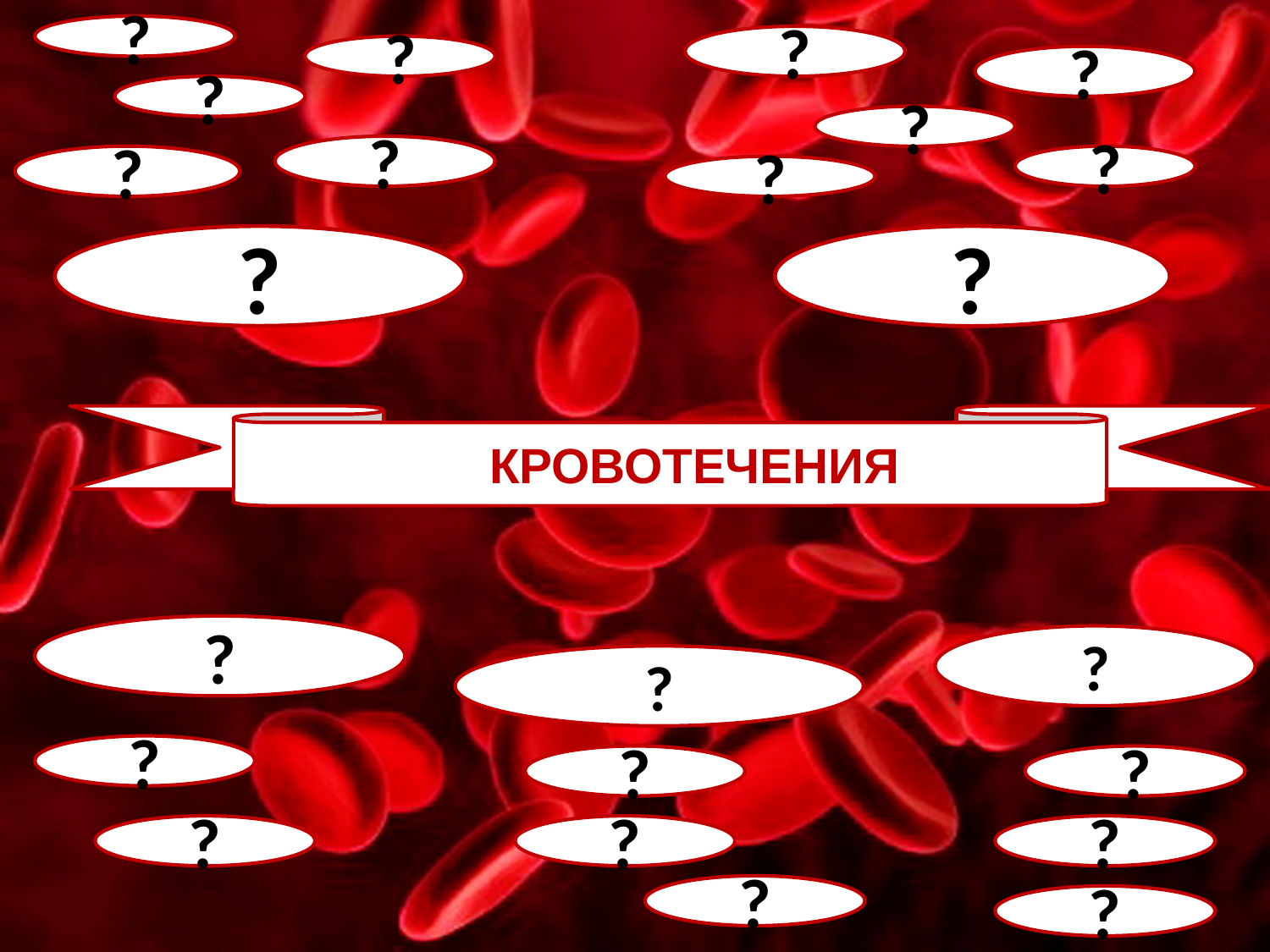

?
?
?
?
?
?
?
?
?
?
?
?
    КРОВОТЕЧЕНИЯ
?
?
?
?
?
?
?
?
?
?
?